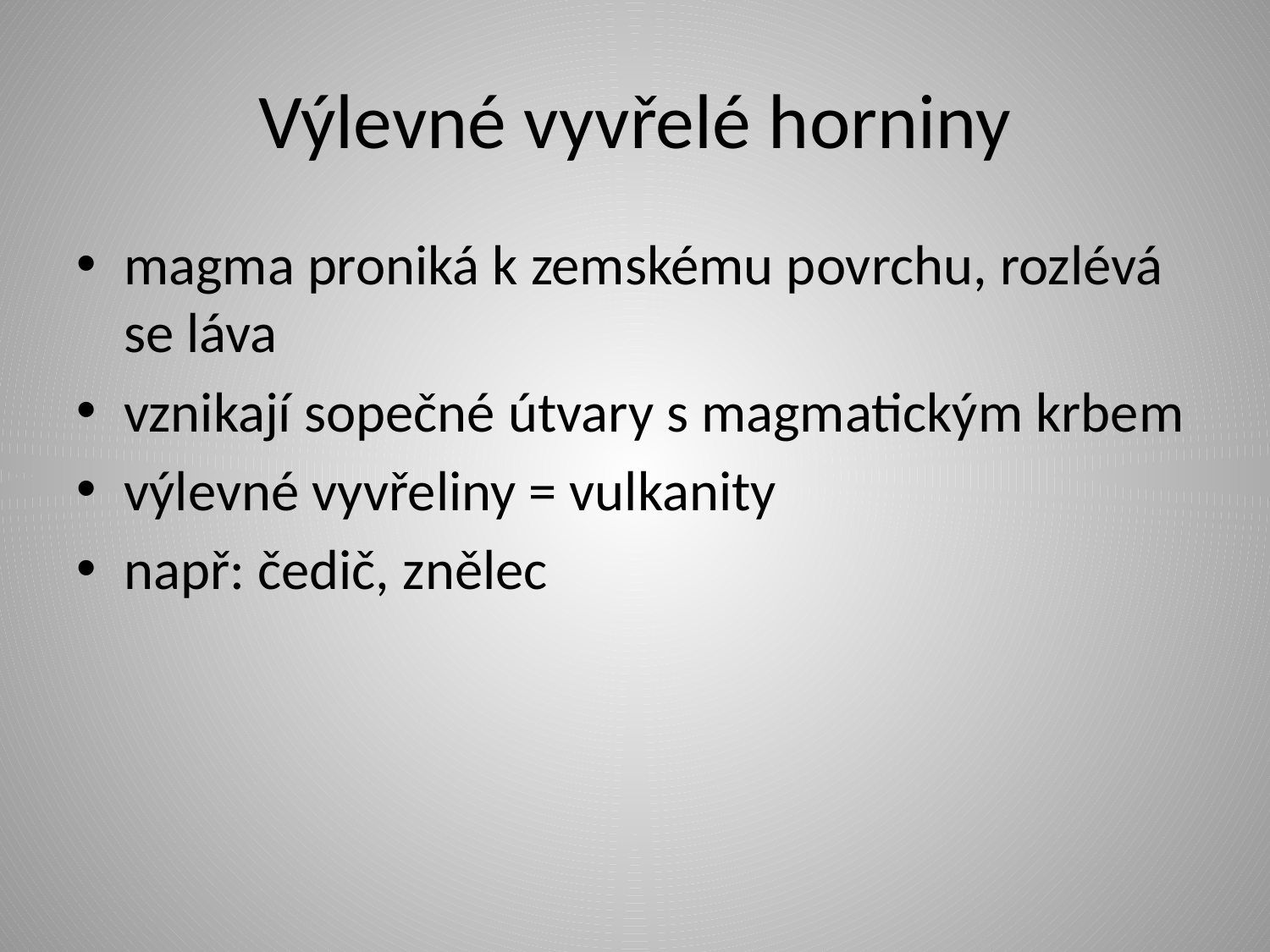

# Výlevné vyvřelé horniny
magma proniká k zemskému povrchu, rozlévá se láva
vznikají sopečné útvary s magmatickým krbem
výlevné vyvřeliny = vulkanity
např: čedič, znělec